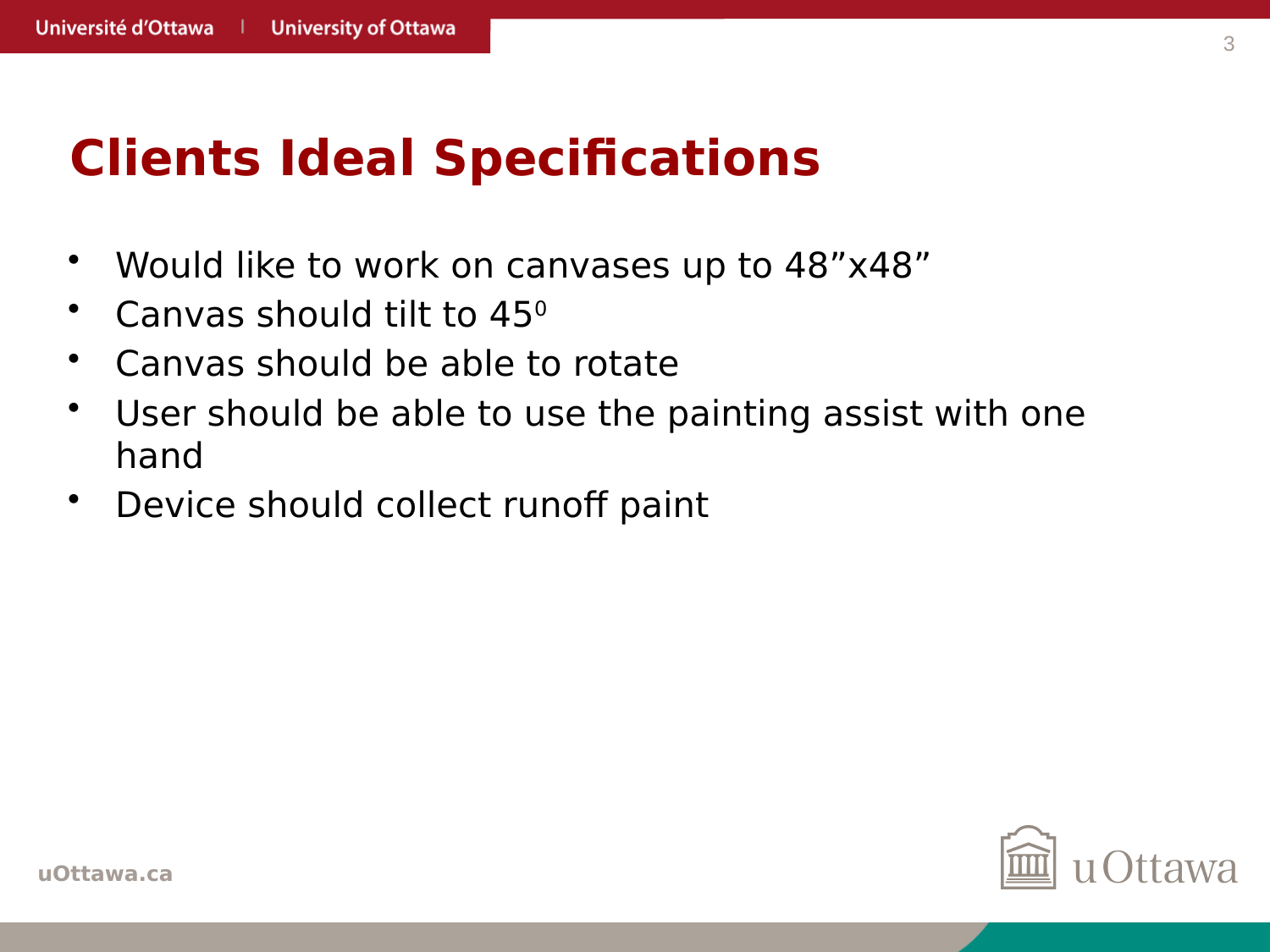

3
# Clients Ideal Specifications
Would like to work on canvases up to 48”x48”
Canvas should tilt to 450
Canvas should be able to rotate
User should be able to use the painting assist with one hand
Device should collect runoff paint